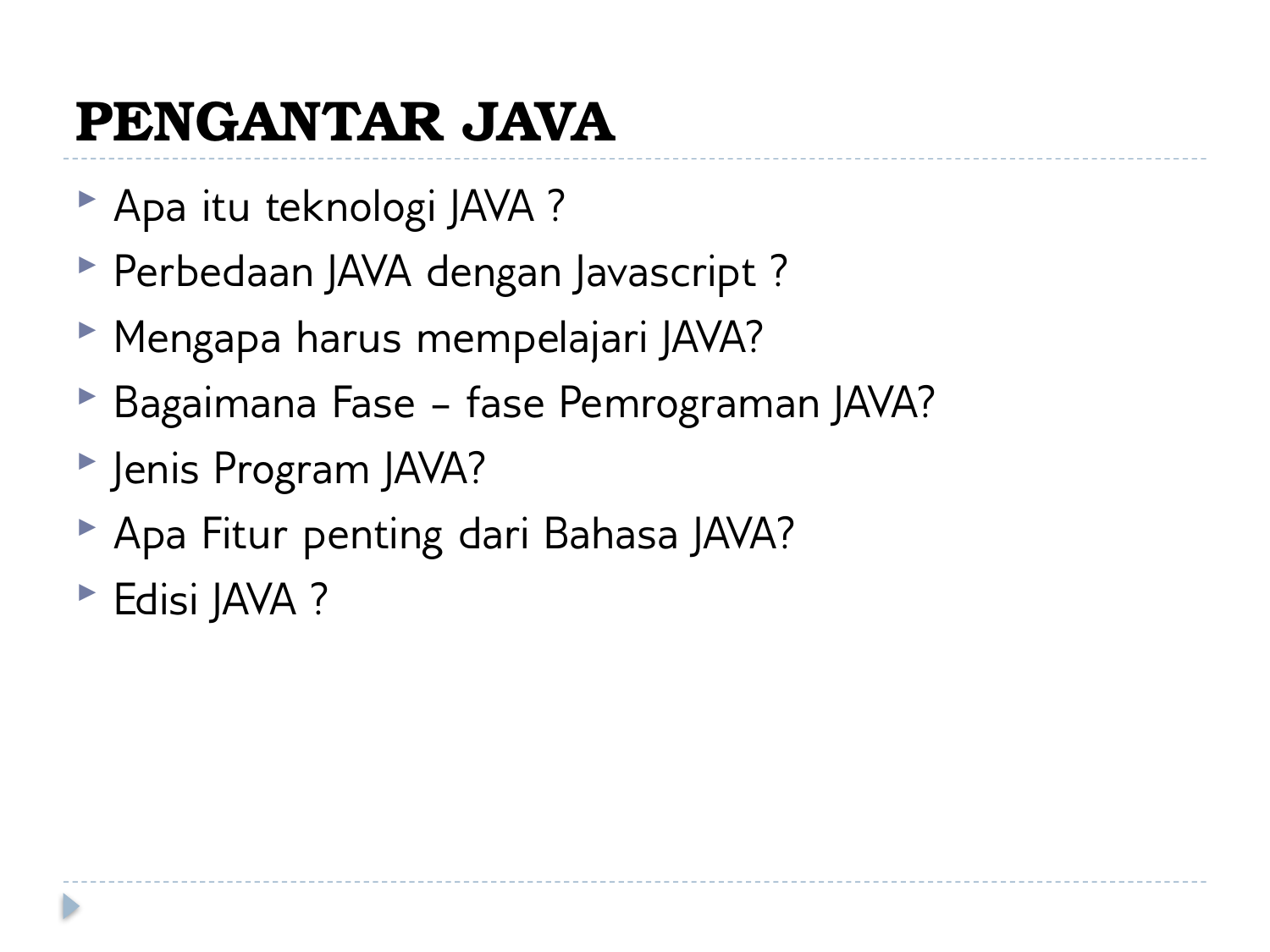

# PENGANTAR JAVA
Apa itu teknologi JAVA ?
Perbedaan JAVA dengan Javascript ?
Mengapa harus mempelajari JAVA?
Bagaimana Fase – fase Pemrograman JAVA?
Jenis Program JAVA?
Apa Fitur penting dari Bahasa JAVA?
Edisi JAVA ?